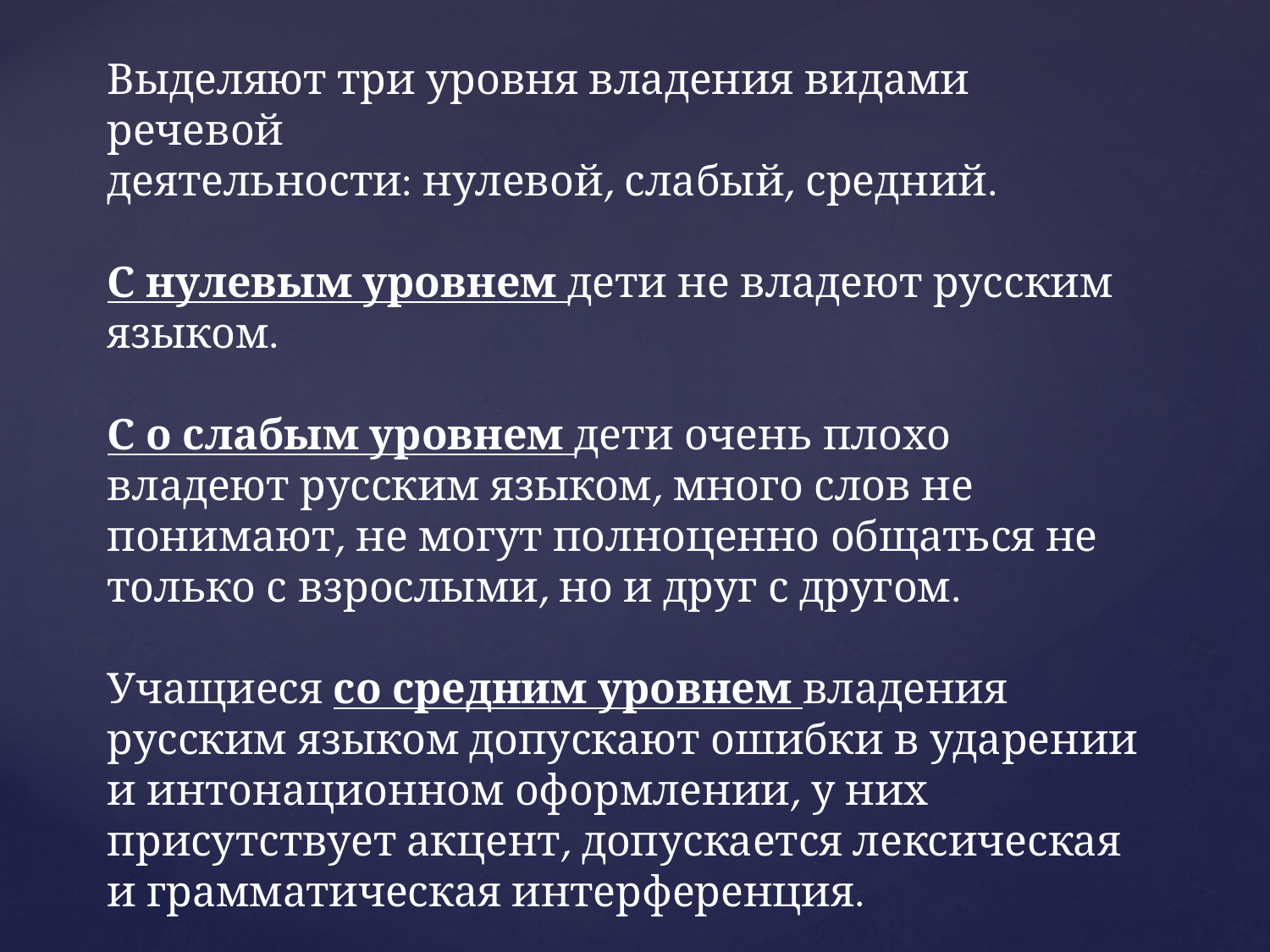

Выделяют три уровня владения видами речевой
деятельности: нулевой, слабый, средний.

С нулевым уровнем дети не владеют русским языком.

С о слабым уровнем дети очень плохо владеют русским языком, много слов не понимают, не могут полноценно общаться не только с взрослыми, но и друг с другом.

Учащиеся со средним уровнем владения русским языком допускают ошибки в ударении и интонационном оформлении, у них присутствует акцент, допускается лексическая и грамматическая интерференция.